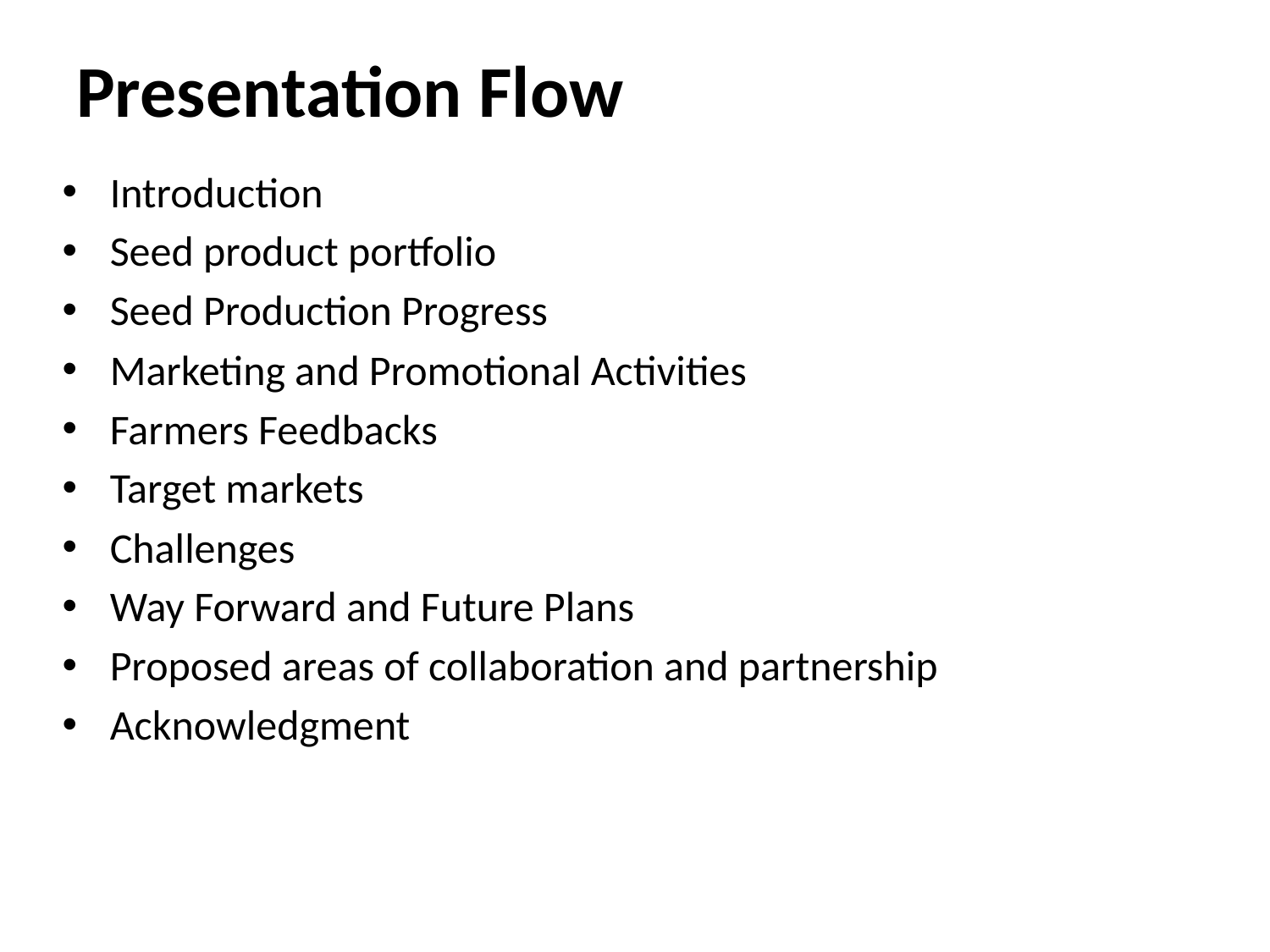

# Presentation Flow
Introduction
Seed product portfolio
Seed Production Progress
Marketing and Promotional Activities
Farmers Feedbacks
Target markets
Challenges
Way Forward and Future Plans
Proposed areas of collaboration and partnership
Acknowledgment